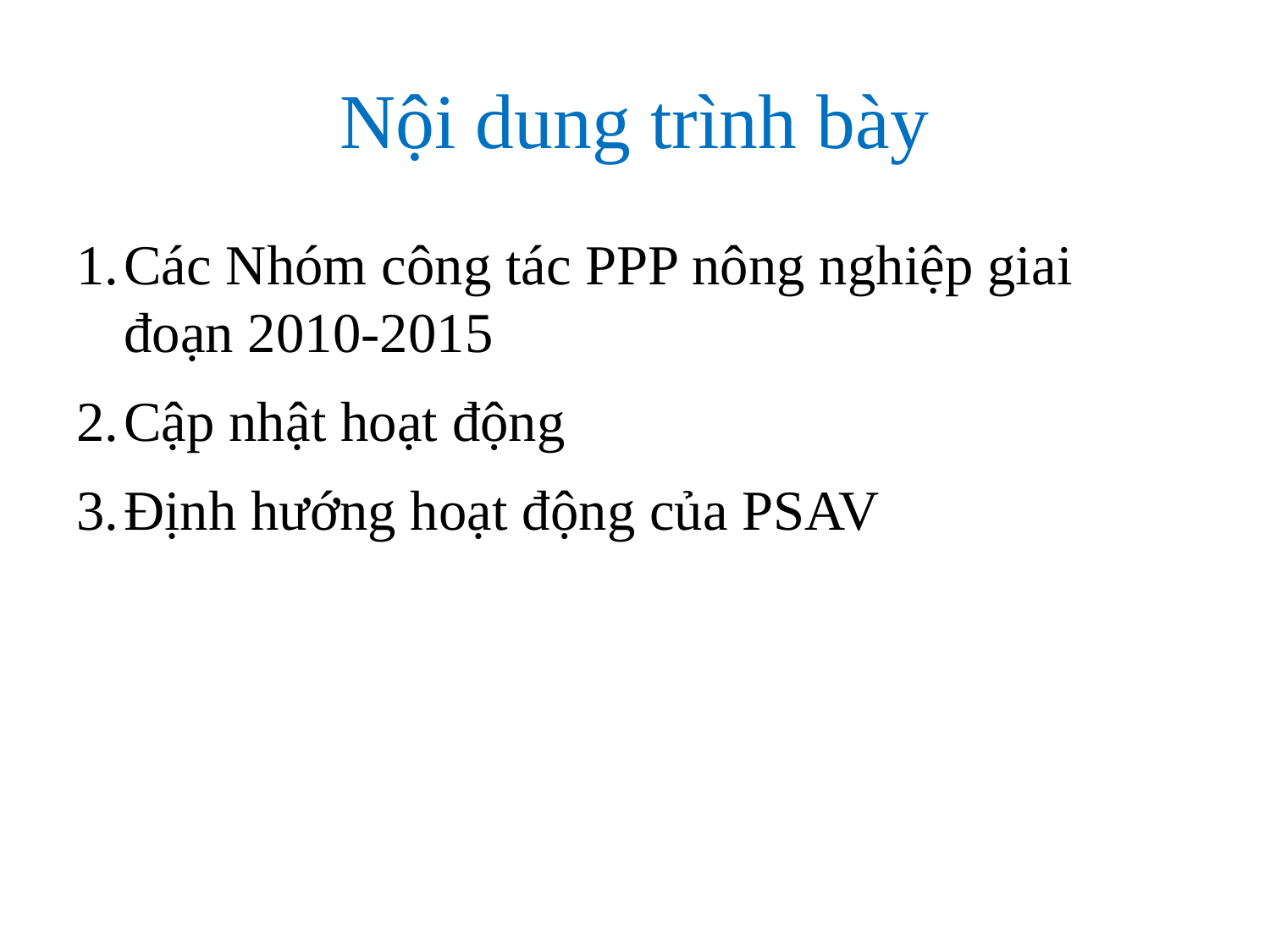

# Nội dung trình bày
Các Nhóm công tác PPP nông nghiệp giai đoạn 2010-2015
Cập nhật hoạt động
Định hướng hoạt động của PSAV